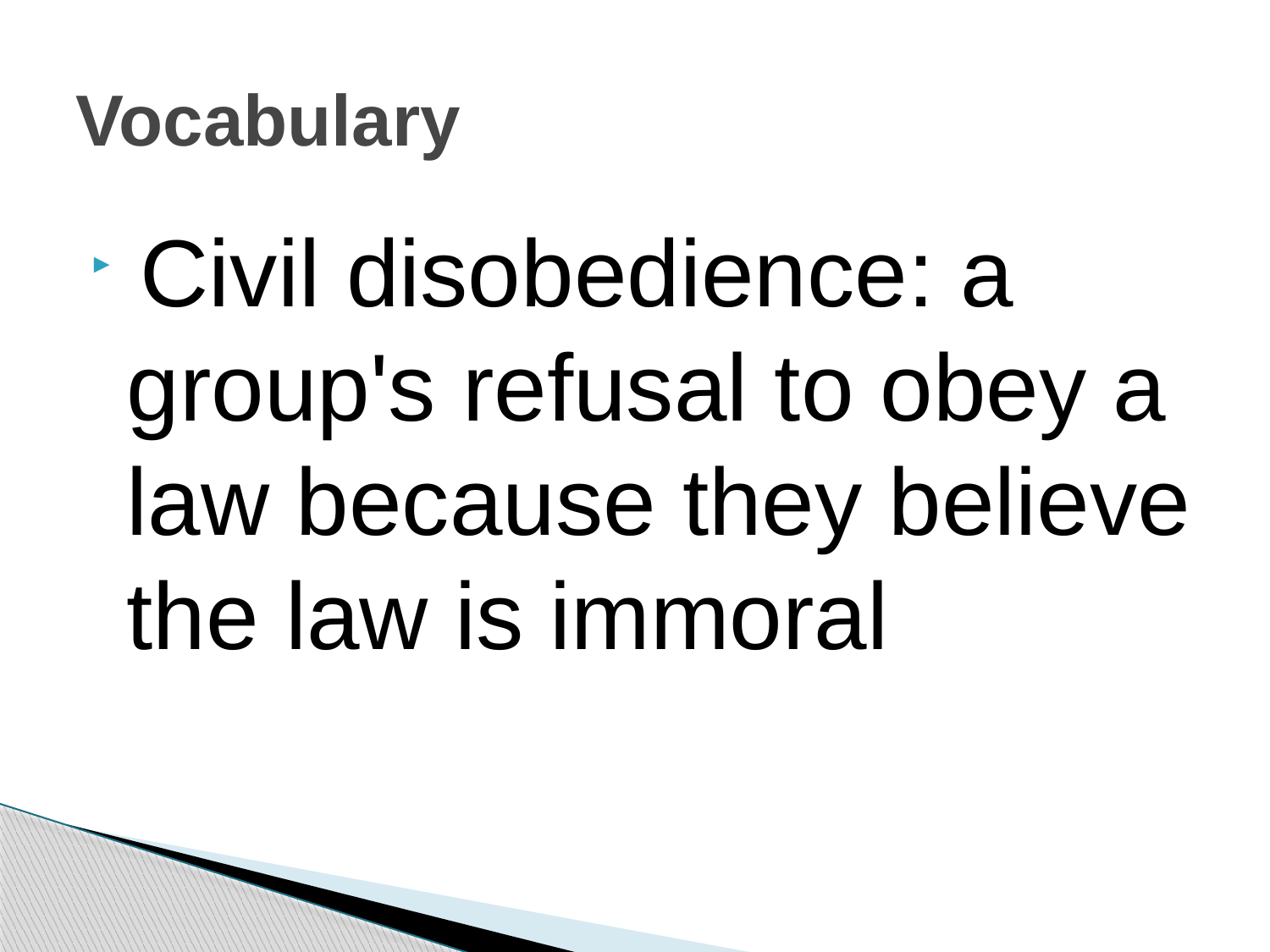

# Vocabulary
 Civil disobedience: a group's refusal to obey a law because they believe the law is immoral